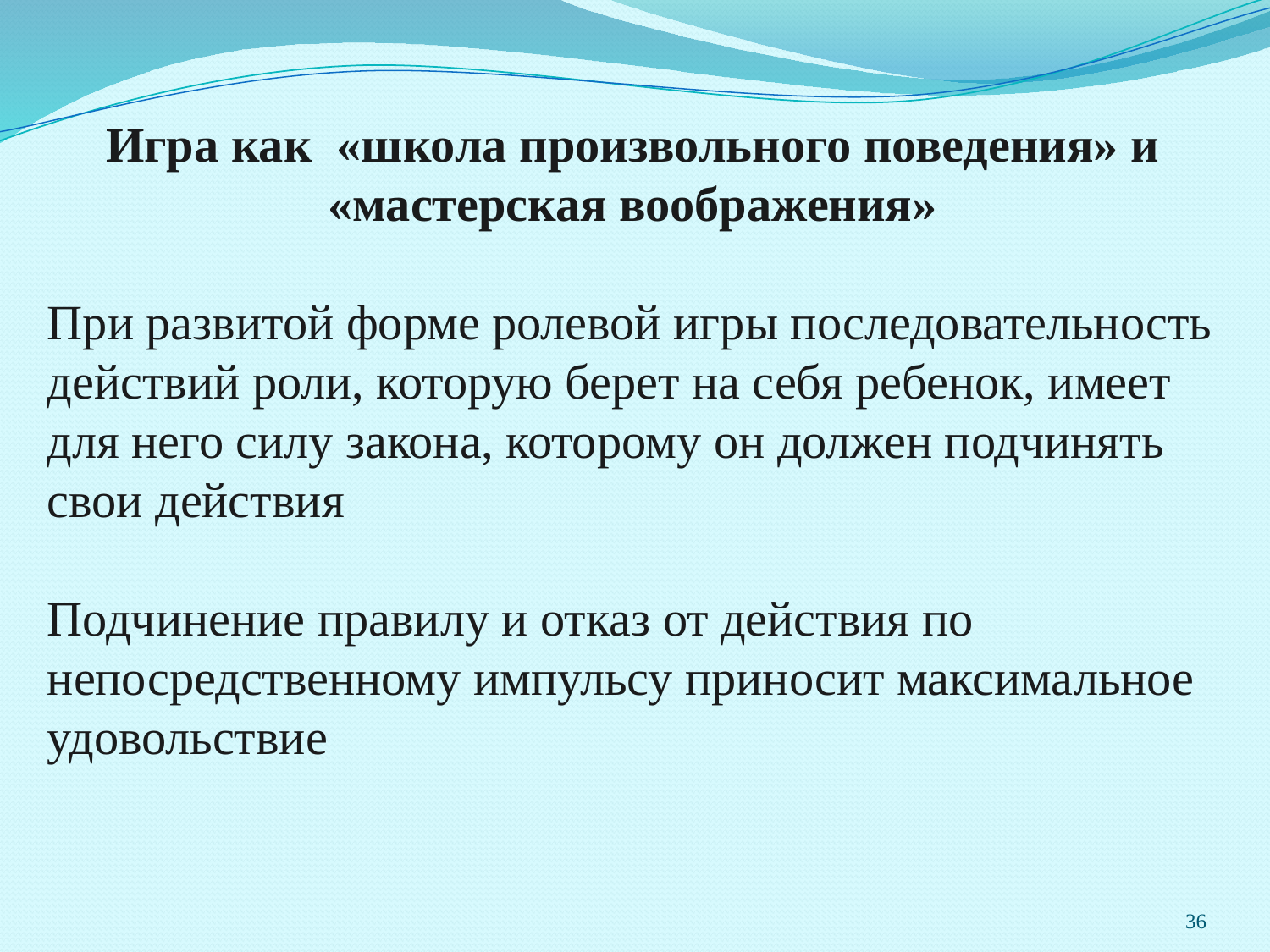

Игра как  «школа произвольного поведения» и «мастерская воображения»

При развитой форме ролевой игры последовательность действий роли, которую берет на себя ребенок, имеет для него силу закона, которому он должен подчинять свои действия

Подчинение правилу и отказ от действия по непосредственному импульсу приносит максимальное удовольствие

36